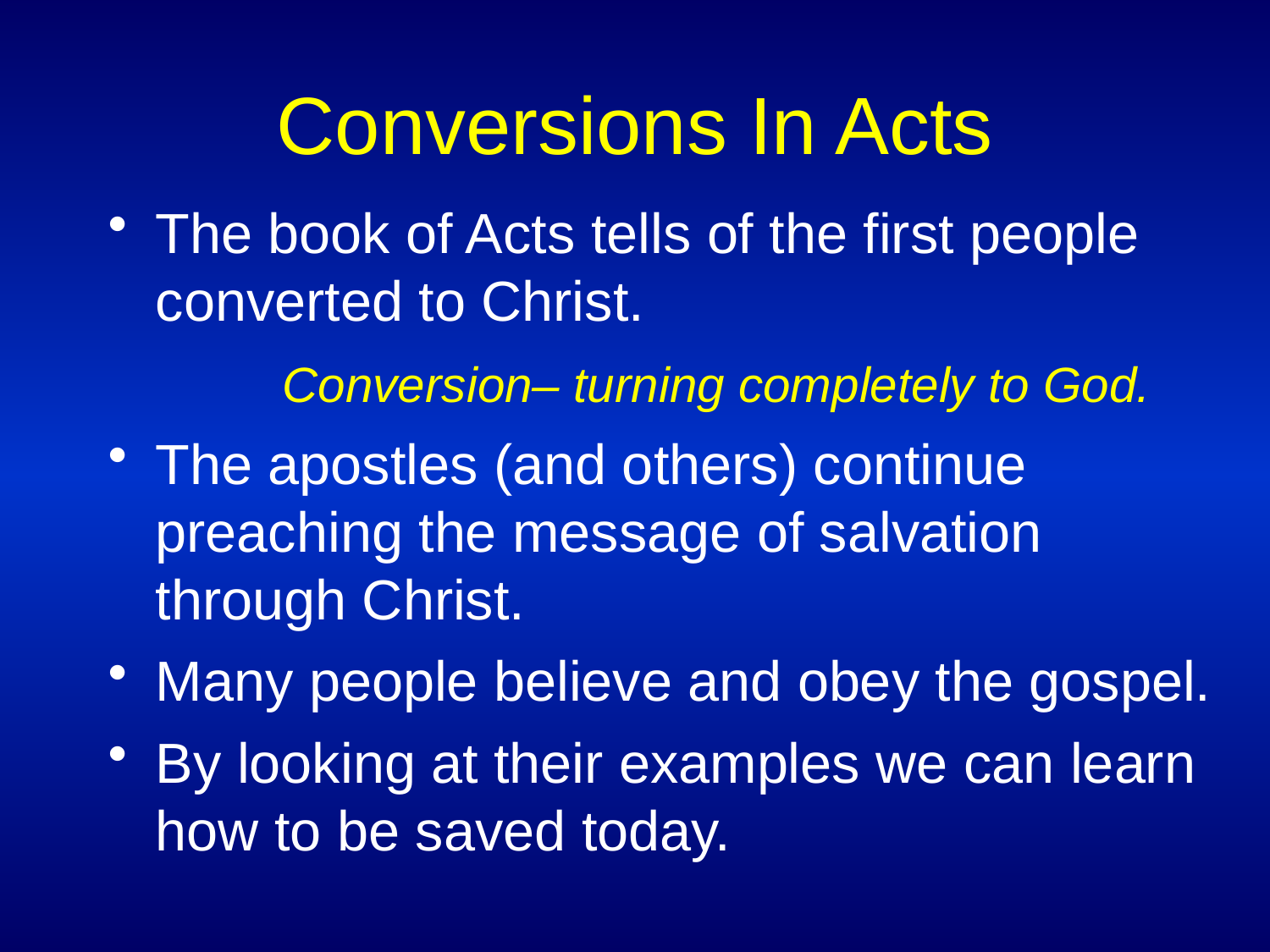

# Conversions In Acts
The book of Acts tells of the first people converted to Christ.
		Conversion– turning completely to God.
The apostles (and others) continue preaching the message of salvation through Christ.
Many people believe and obey the gospel.
By looking at their examples we can learn how to be saved today.